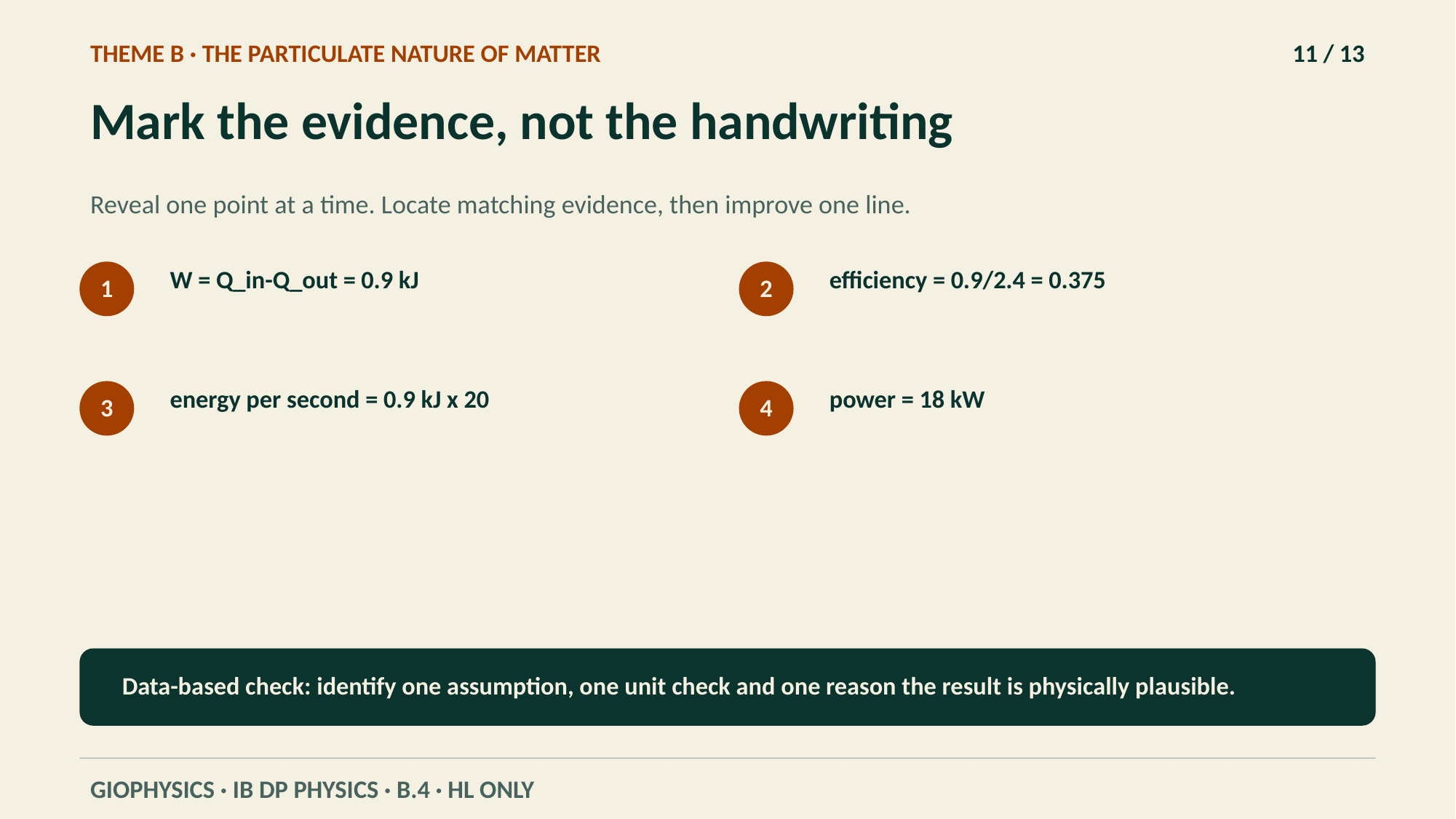

THEME B · THE PARTICULATE NATURE OF MATTER
11 / 13
Mark the evidence, not the handwriting
Reveal one point at a time. Locate matching evidence, then improve one line.
W = Q_in-Q_out = 0.9 kJ
efficiency = 0.9/2.4 = 0.375

1
2
energy per second = 0.9 kJ x 20
power = 18 kW

3
4

Data-based check: identify one assumption, one unit check and one reason the result is physically plausible.

GIOPHYSICS · IB DP PHYSICS · B.4 · HL ONLY